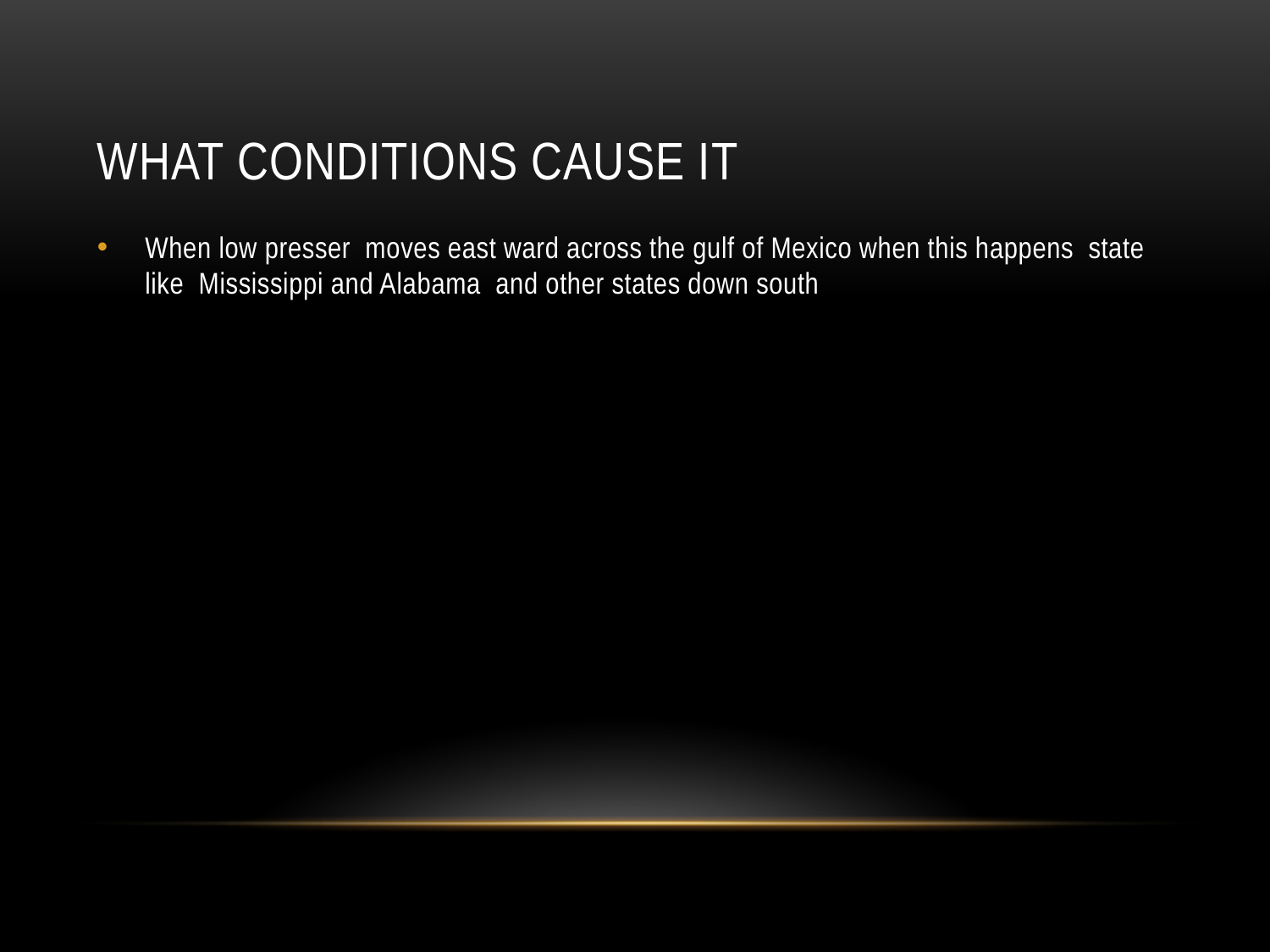

# WHAT CONDITIONS CAUSE IT
When low presser  moves east ward across the gulf of Mexico when this happens  state like  Mississippi and Alabama  and other states down south